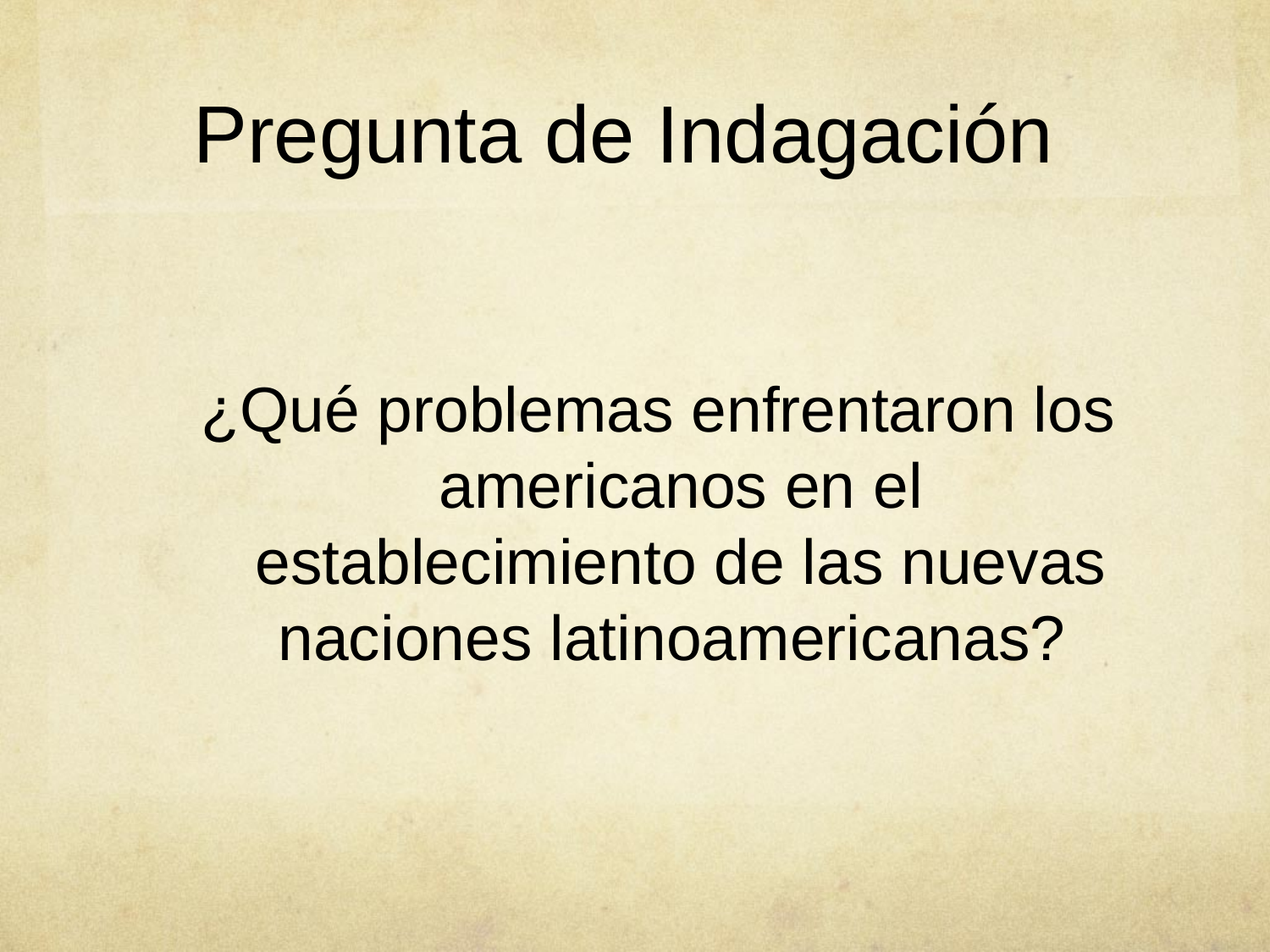

# Pregunta de Indagación
¿Qué problemas enfrentaron los americanos en el establecimiento de las nuevas naciones latinoamericanas?